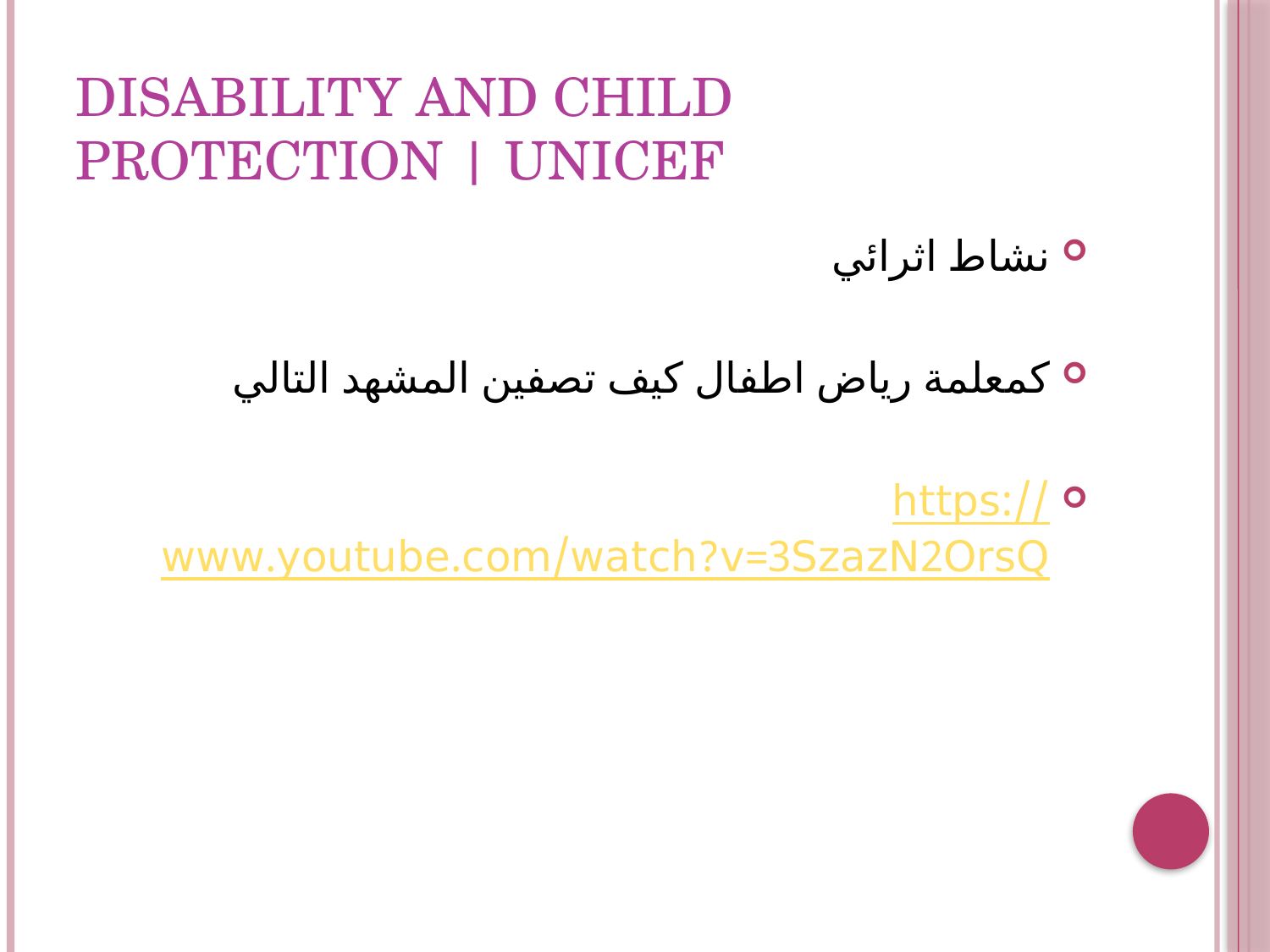

# Disability and Child Protection | UNICEF
نشاط اثرائي

كمعلمة رياض اطفال كيف تصفين المشهد التالي

https://www.youtube.com/watch?v=3SzazN2OrsQ